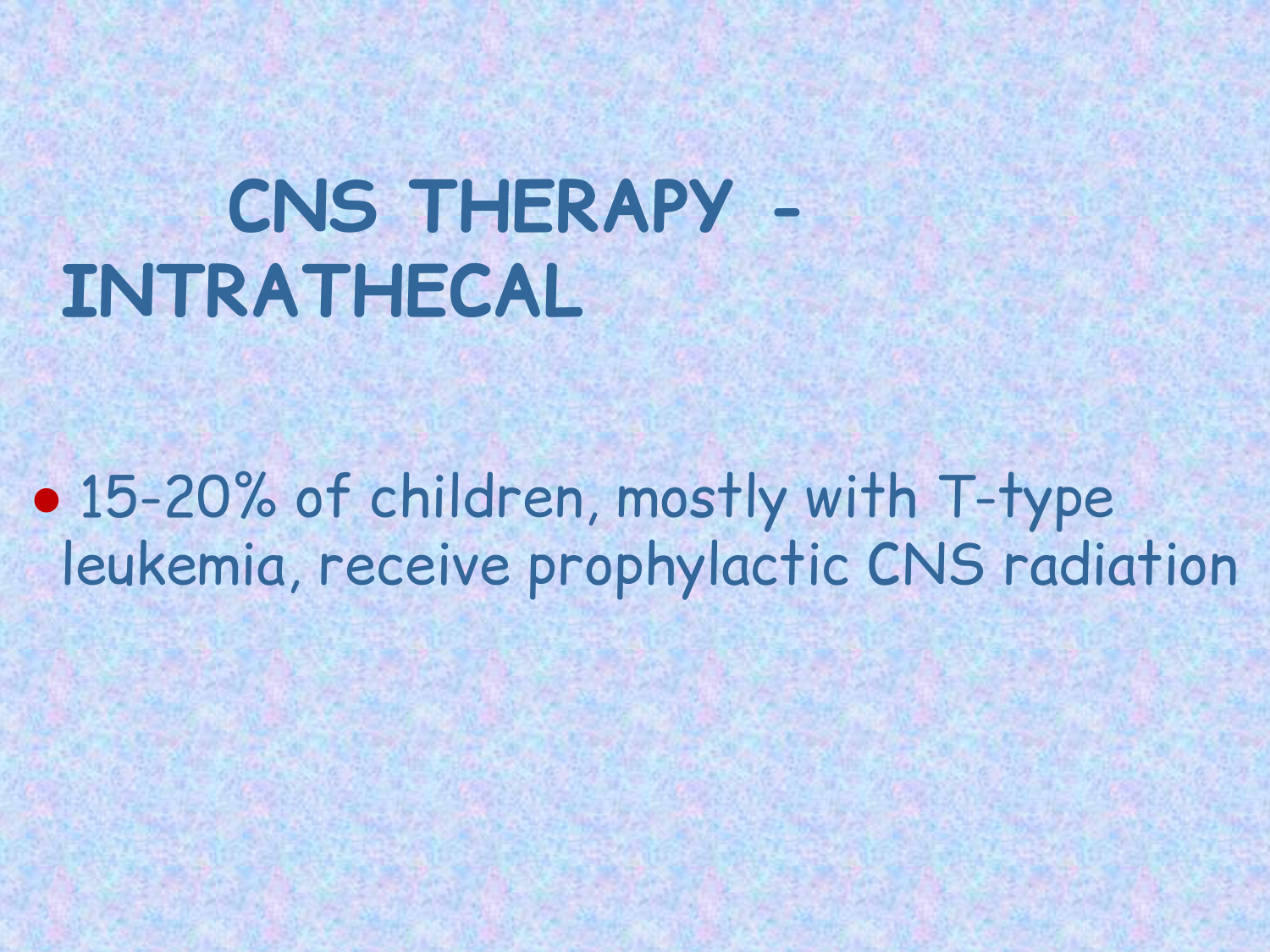

CNS THERAPY - INTRATHECAL

 ● 15-20% of children, mostly with T-type leukemia, receive prophylactic CNS radiation

#